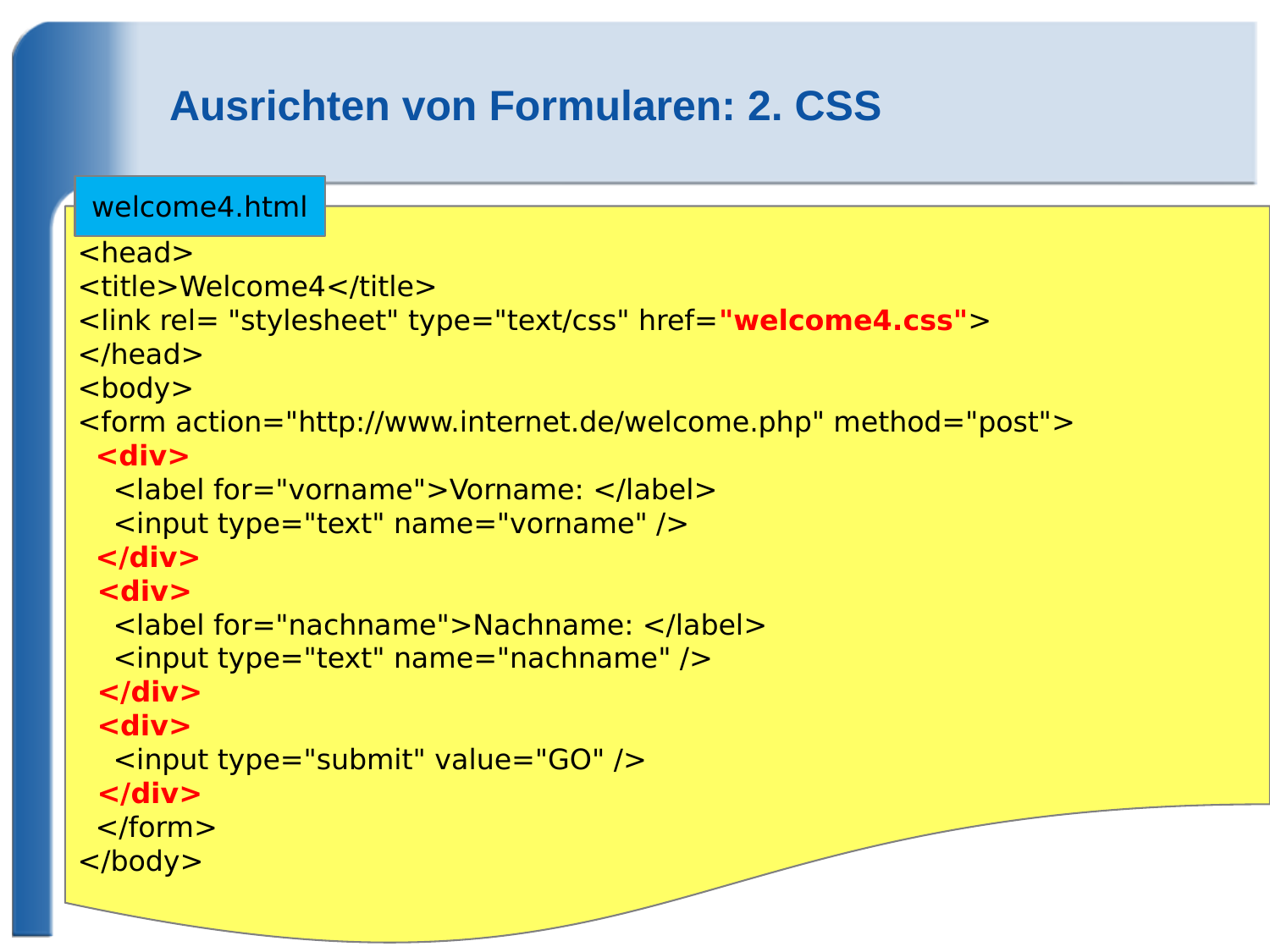

# Ausrichten von Formularen: 2. CSS
welcome4.html

<head>
<title>Welcome4</title>
<link rel= "stylesheet" type="text/css" href="welcome4.css">
</head>
<body>
<form action="http://www.internet.de/welcome.php" method="post">
  <div>
    <label for="vorname">Vorname: </label>
    <input type="text" name="vorname" />
  </div>
  <div>
    <label for="nachname">Nachname: </label>
    <input type="text" name="nachname" />
  </div>
  <div>
    <input type="submit" value="GO" />
  </div>
  </form>
</body>